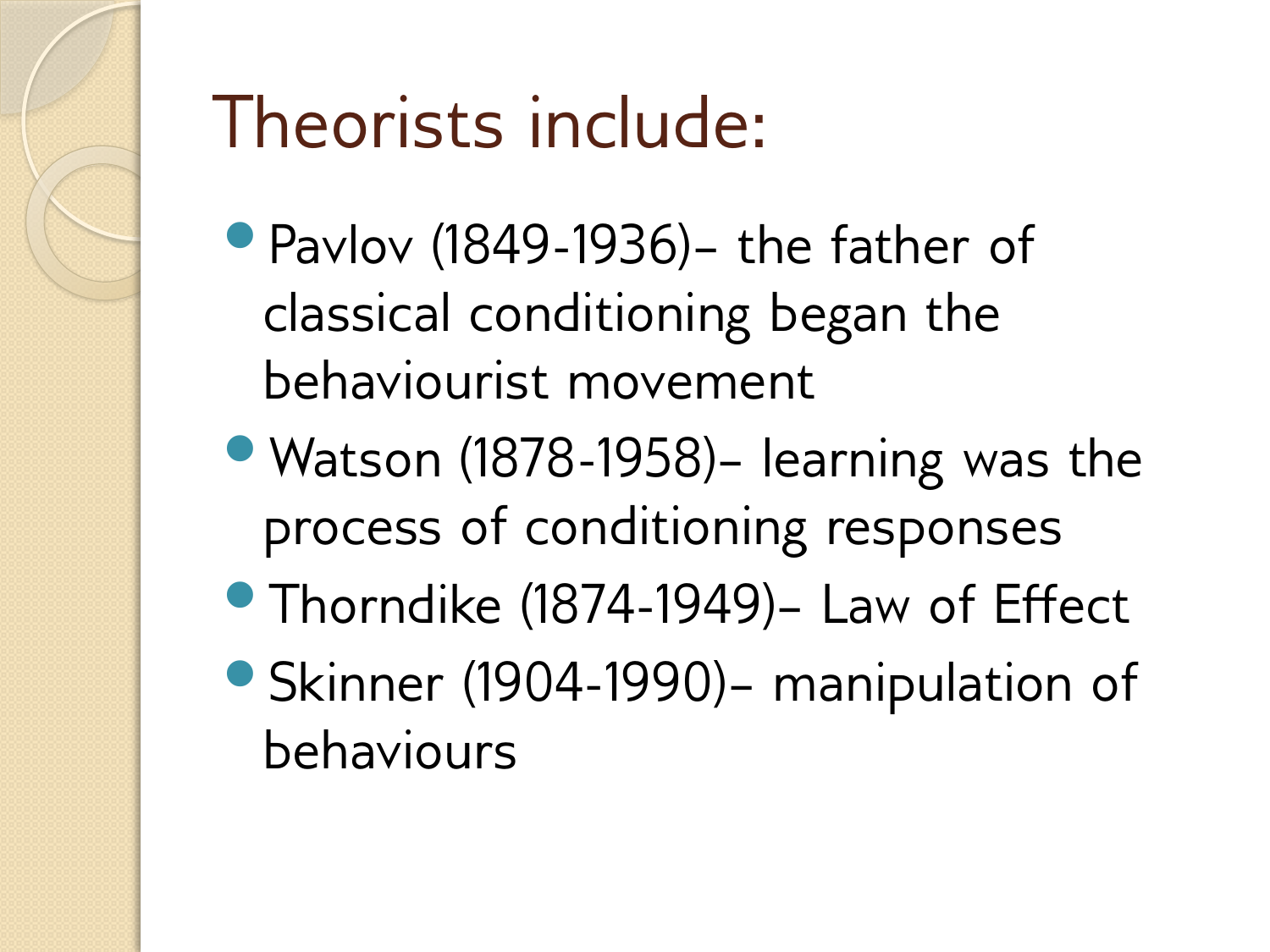

# Theorists include:
Pavlov (1849-1936)– the father of classical conditioning began the behaviourist movement
Watson (1878-1958)– learning was the process of conditioning responses
Thorndike (1874-1949)– Law of Effect
Skinner (1904-1990)– manipulation of behaviours